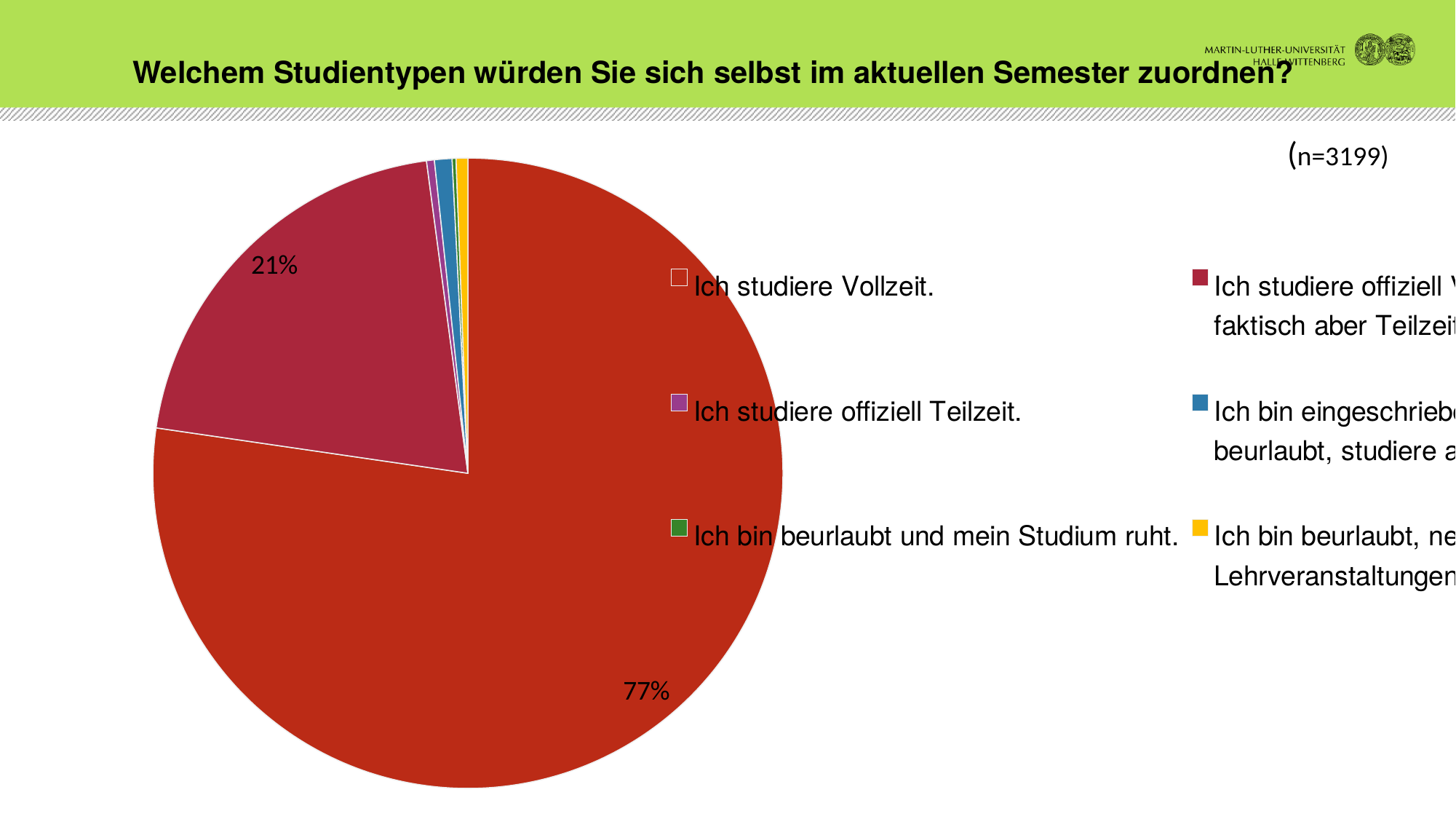

Welchem Studientypen würden Sie sich selbst im aktuellen Semester zuordnen?

### Chart

| Category | Region 1 |
|---|---|
| Ich studiere Vollzeit.  | 77.3 |
| Ich studiere offiziell Vollzeit,
faktisch aber Teilzeit.  | 20.6 |
| Ich studiere offiziell Teilzeit.  | 0.4 |
| Ich bin eingeschrieben und nicht
beurlaubt, studiere aber nicht aktiv.  | 0.9 |
| Ich bin beurlaubt und mein Studium ruht.  | 0.2 |
| Ich bin beurlaubt, nehme aber an
Lehrveranstaltungen teil.  | 0.6 |
# (n=3199)